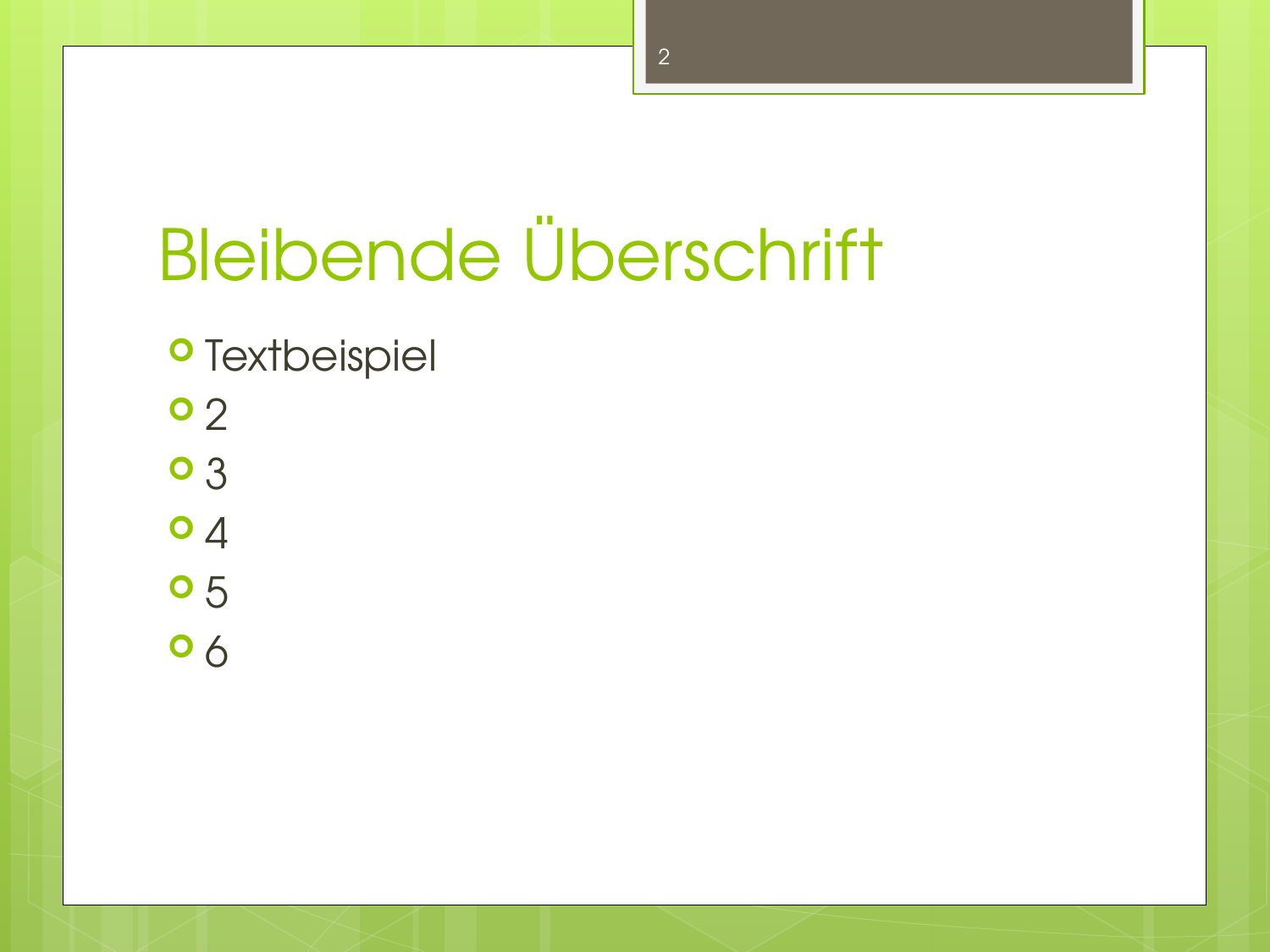

2
# Bleibende Überschrift
Textbeispiel
2
3
4
5
6